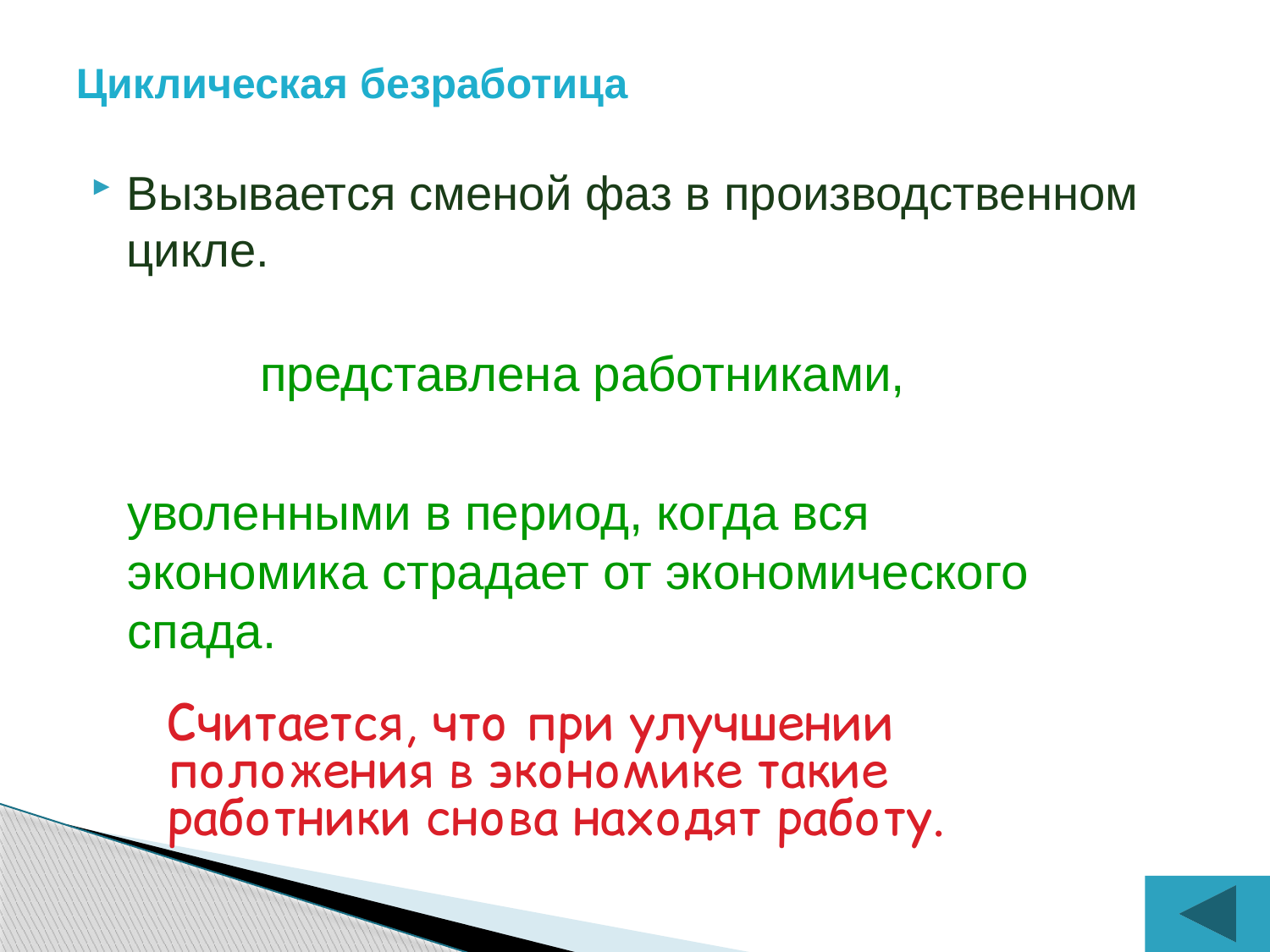

# Циклическая безработица
Вызывается сменой фаз в производственном цикле.
представлена работниками,

уволенными в период, когда вся экономика страдает от экономического спада.

Считается, что при улучшении положения в экономике такие работники снова находят работу.